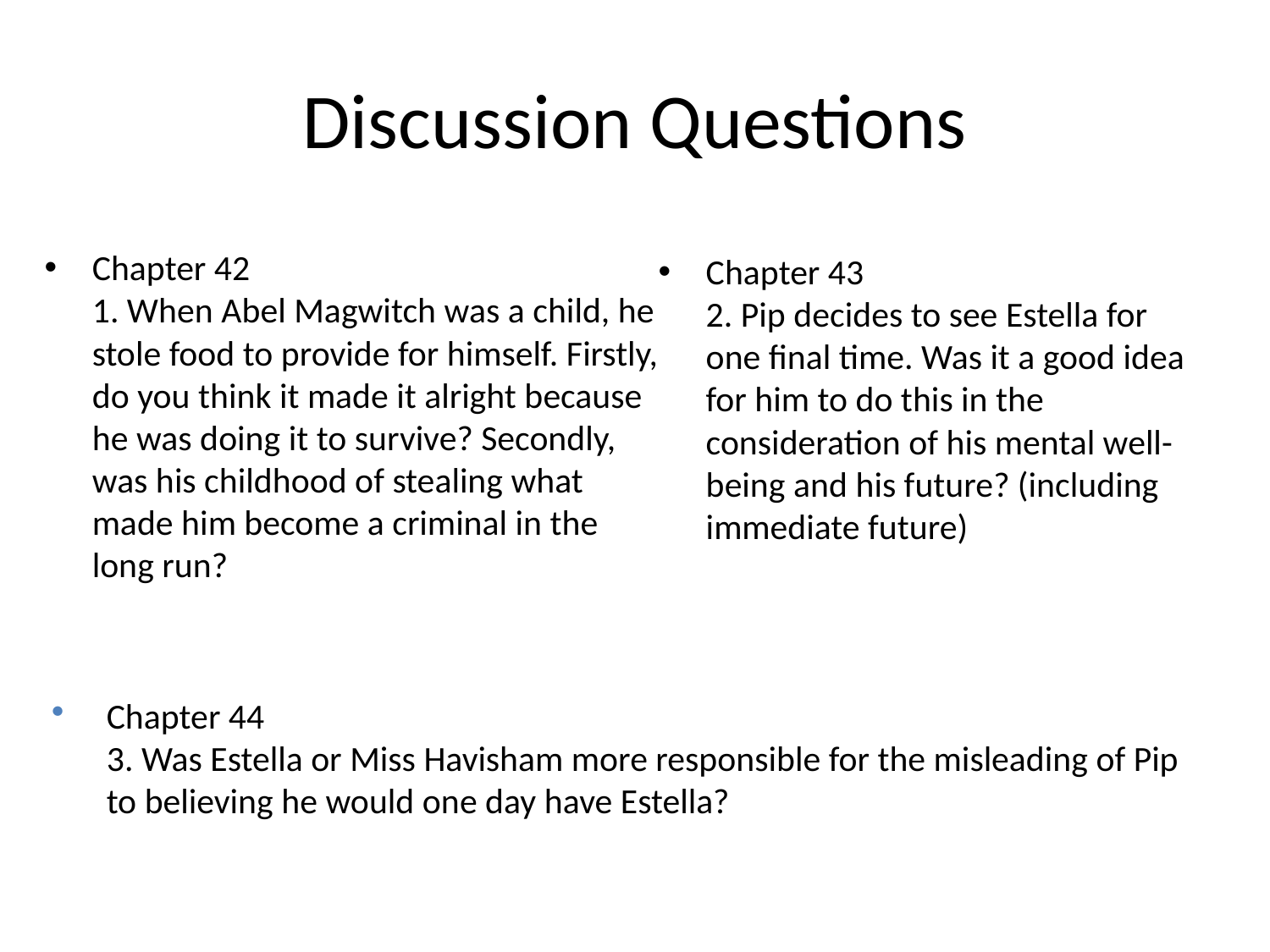

# Discussion Questions
Chapter 42
1. When Abel Magwitch was a child, he stole food to provide for himself. Firstly, do you think it made it alright because he was doing it to survive? Secondly, was his childhood of stealing what made him become a criminal in the long run?
Chapter 43
2. Pip decides to see Estella for one final time. Was it a good idea for him to do this in the consideration of his mental well-being and his future? (including immediate future)
Chapter 44
3. Was Estella or Miss Havisham more responsible for the misleading of Pip to believing he would one day have Estella?